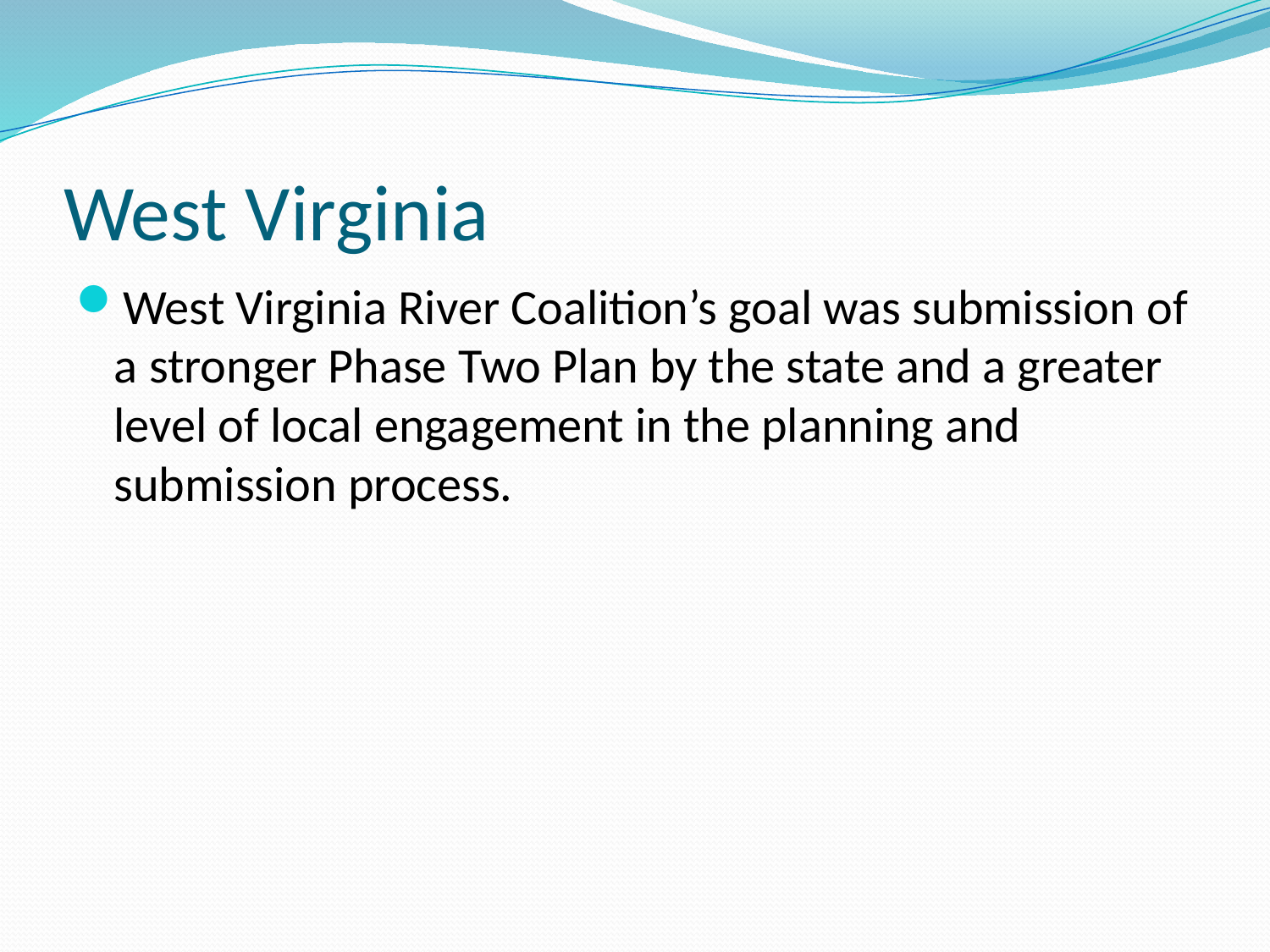

# West Virginia
West Virginia River Coalition’s goal was submission of a stronger Phase Two Plan by the state and a greater level of local engagement in the planning and submission process.